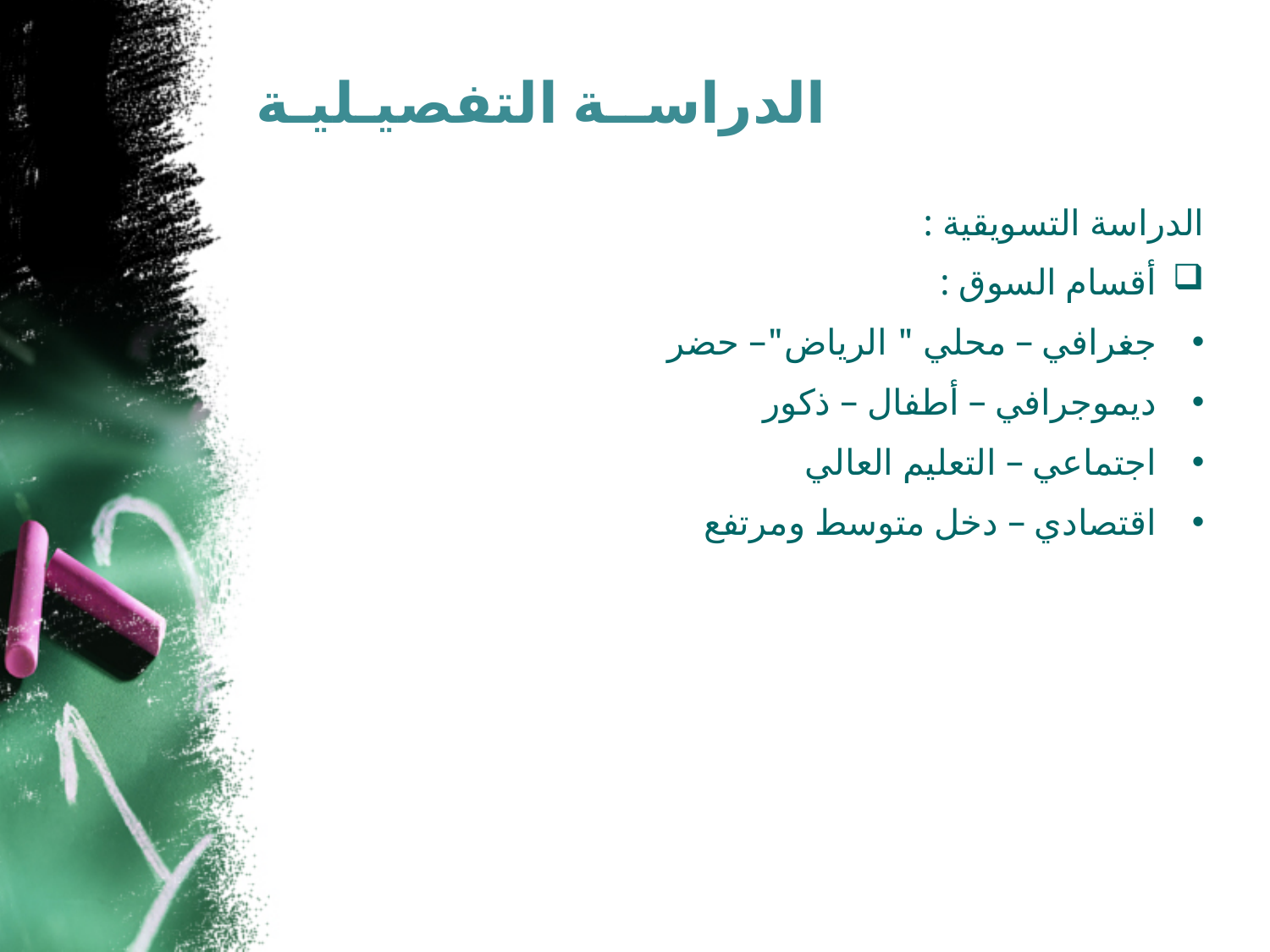

# الدراســة التفصيـليـة
الدراسة التسويقية :
أقسام السوق :
جغرافي – محلي " الرياض"– حضر
ديموجرافي – أطفال – ذكور
اجتماعي – التعليم العالي
اقتصادي – دخل متوسط ومرتفع